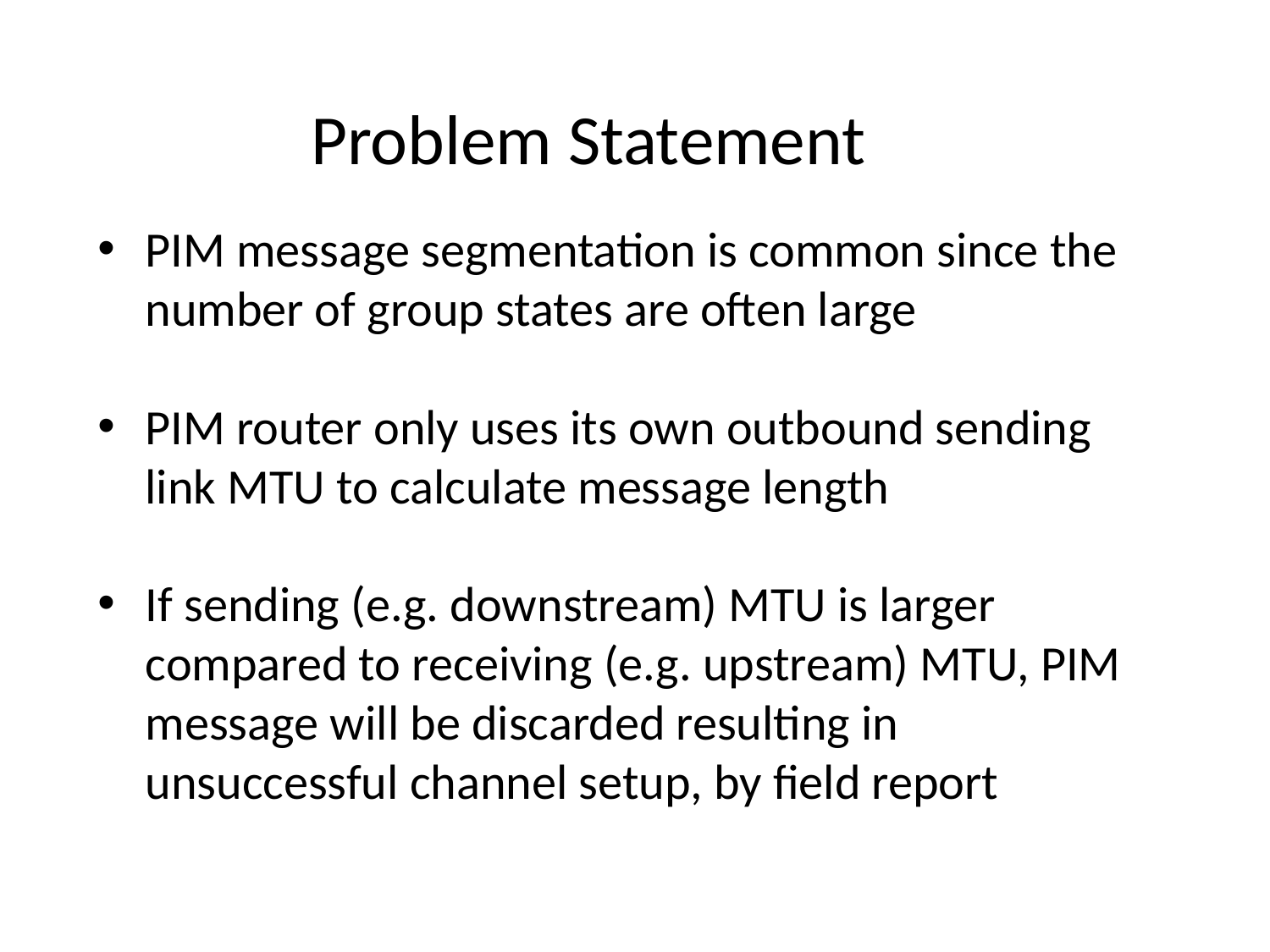

# Problem Statement
PIM message segmentation is common since the number of group states are often large

PIM router only uses its own outbound sending link MTU to calculate message length

If sending (e.g. downstream) MTU is larger compared to receiving (e.g. upstream) MTU, PIM message will be discarded resulting in unsuccessful channel setup, by field report